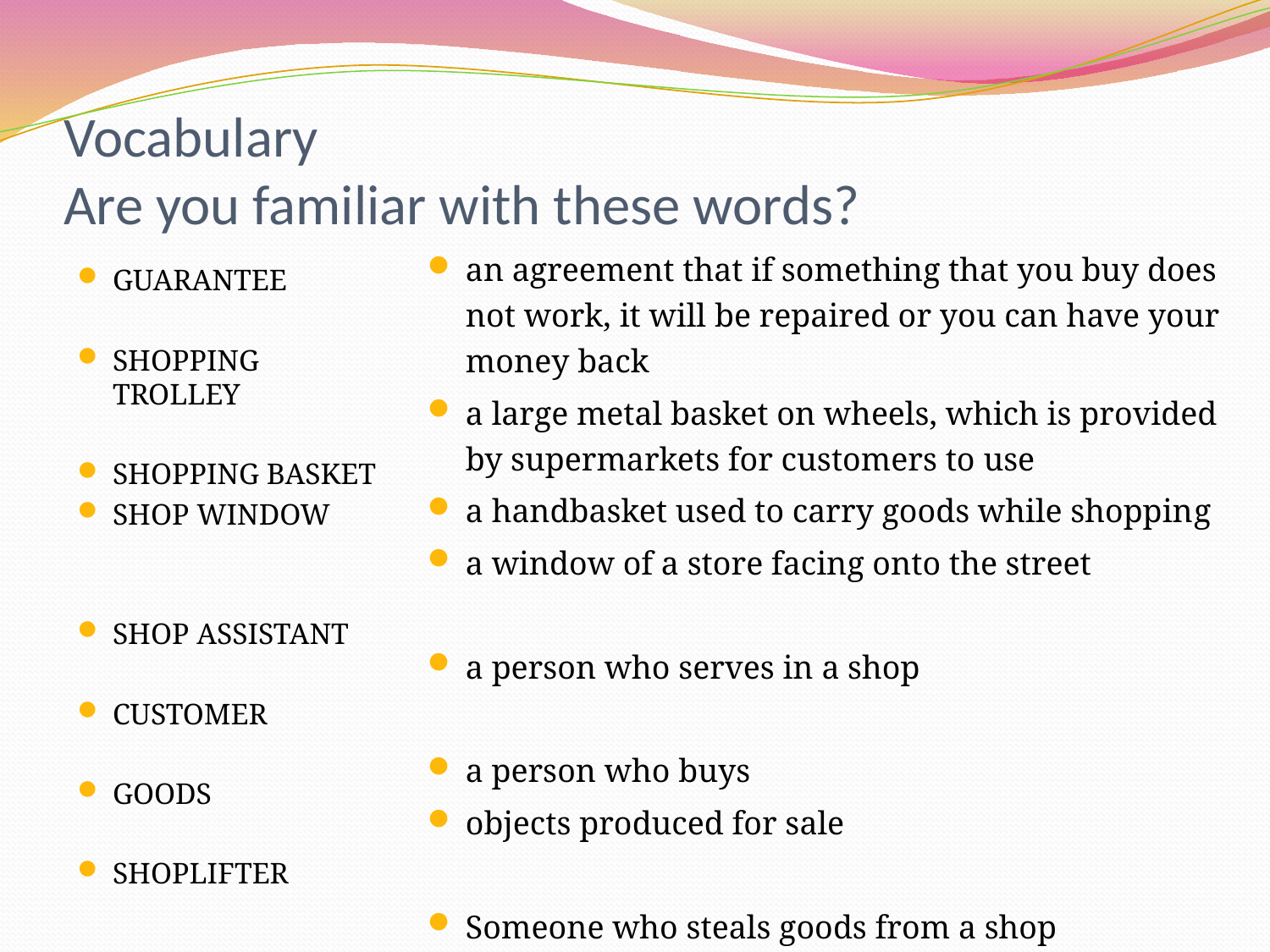

# Vocabulary Are you familiar with these words?
an agreement that if something that you buy does not work, it will be repaired or you can have your money back
a large metal basket on wheels, which is provided by supermarkets for customers to use
a handbasket used to carry goods while shopping
a window of a store facing onto the street

a person who serves in a shop

a person who buys
objects produced for sale

Someone who steals goods from a shop
GUARANTEE

SHOPPING TROLLEY

SHOPPING BASKET
SHOP WINDOW

SHOP ASSISTANT

CUSTOMER

GOODS

SHOPLIFTER